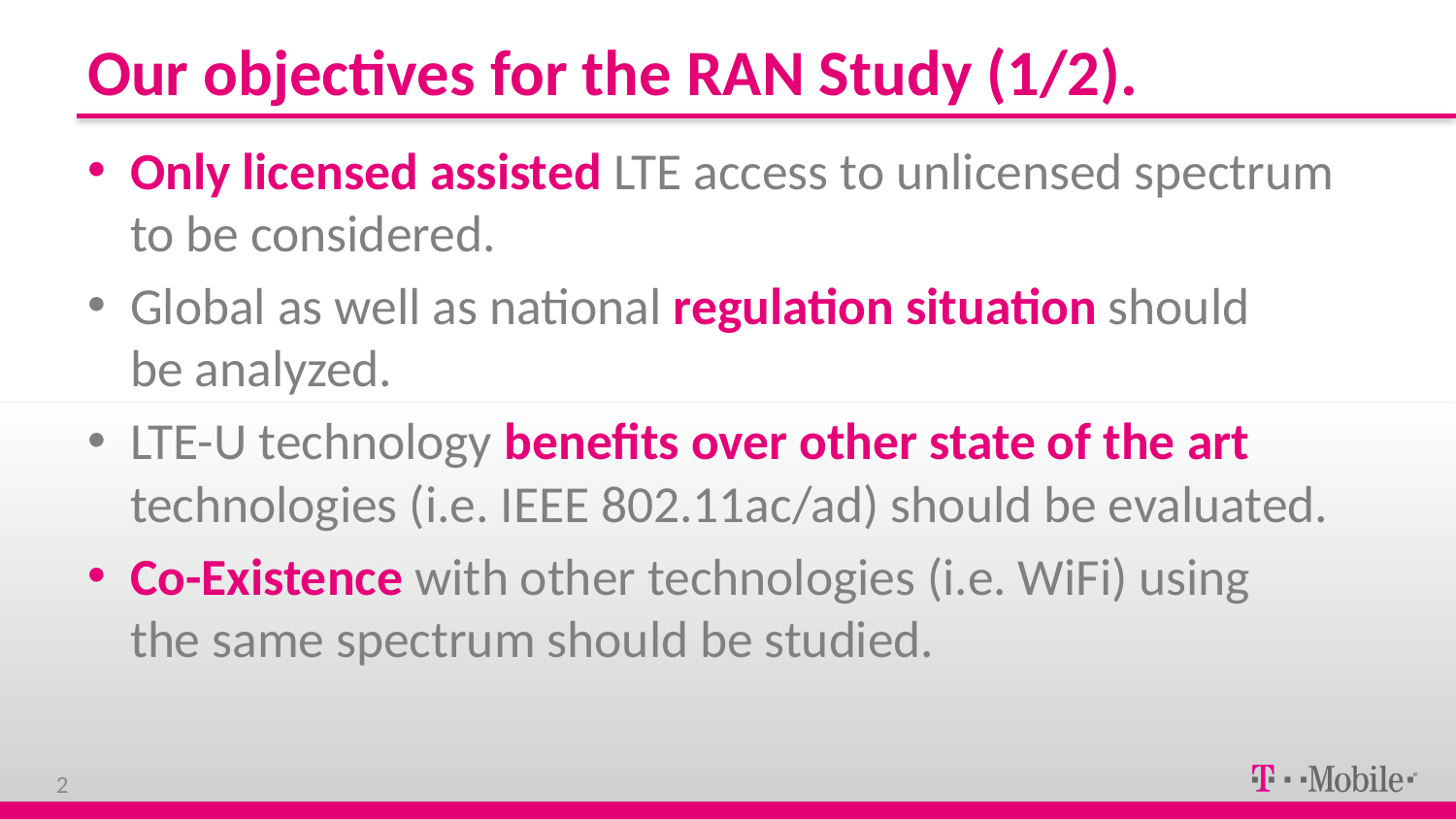

# Our objectives for the RAN Study (1/2).
Only licensed assisted LTE access to unlicensed spectrum
to be considered.
Global as well as national regulation situation should
be analyzed.
LTE-U technology benefits over other state of the art technologies (i.e. IEEE 802.11ac/ad) should be evaluated.
Co-Existence with other technologies (i.e. WiFi) using
the same spectrum should be studied.

2